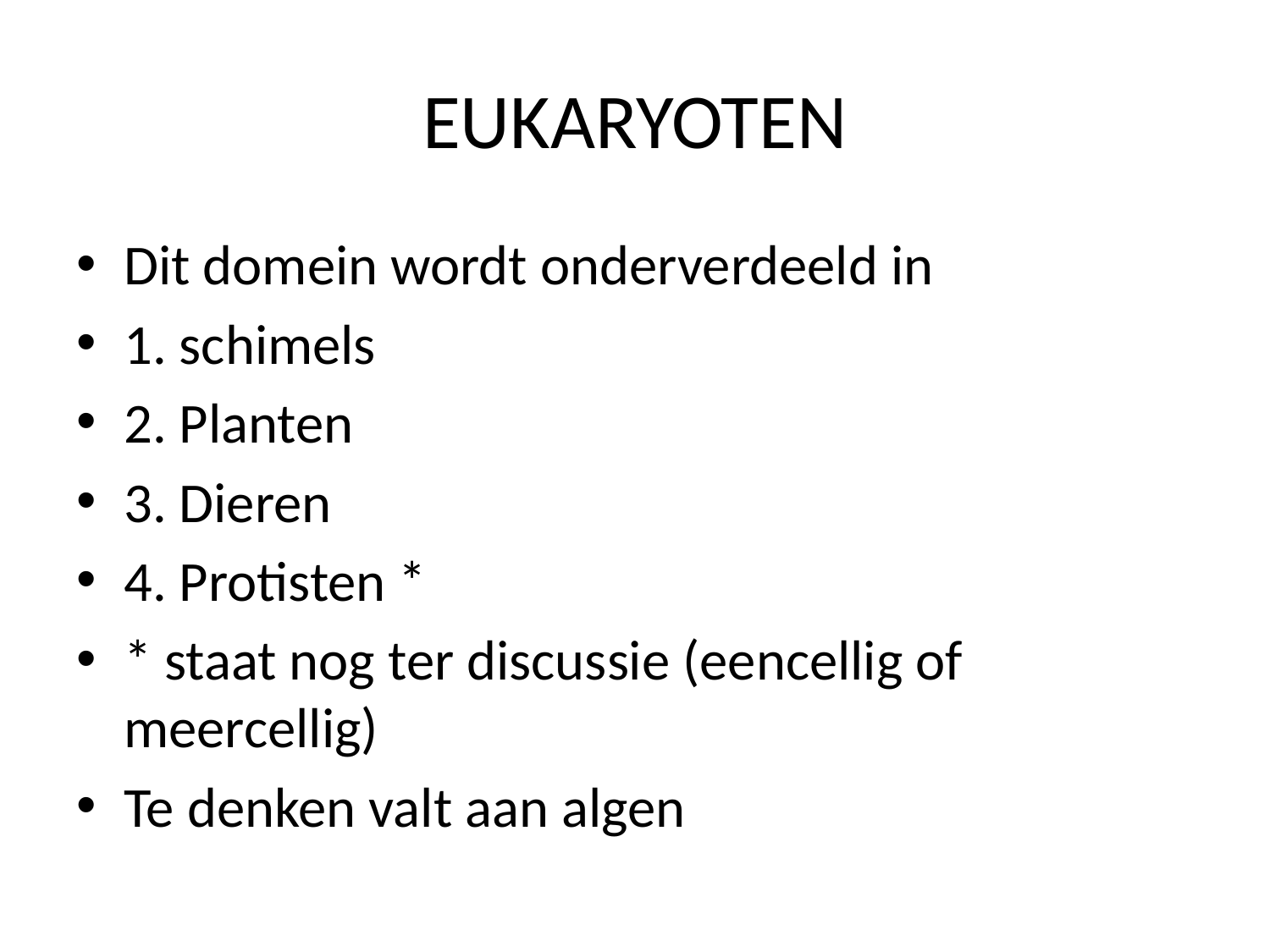

# EUKARYOTEN
Dit domein wordt onderverdeeld in
1. schimels
2. Planten
3. Dieren
4. Protisten *
* staat nog ter discussie (eencellig of meercellig)
Te denken valt aan algen